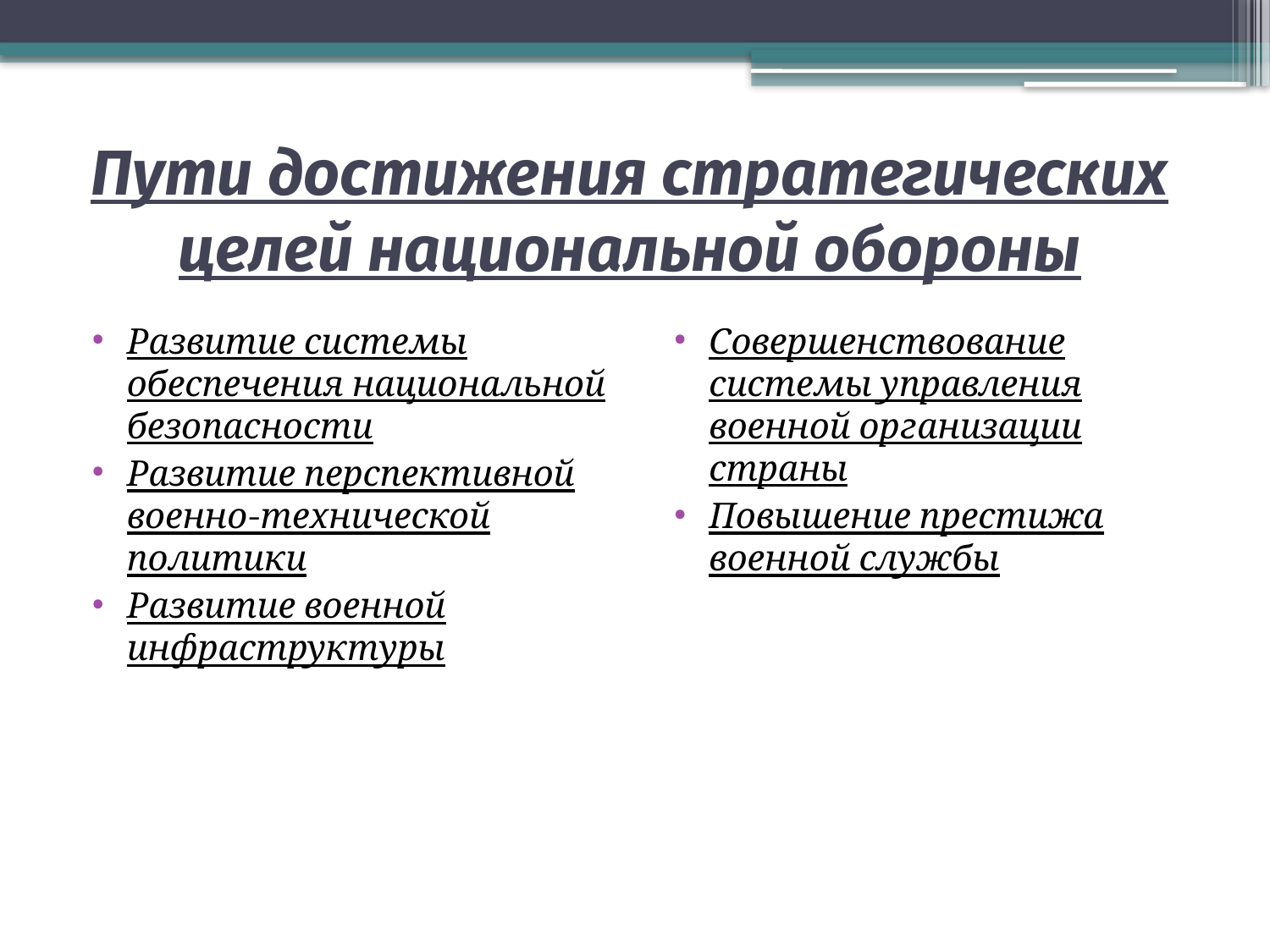

# Пути достижения стратегических целей национальной обороны
Развитие системы обеспечения национальной безопасности
Развитие перспективной военно-технической политики
Развитие военной инфраструктуры
Совершенствование системы управления военной организации страны
Повышение престижа военной службы